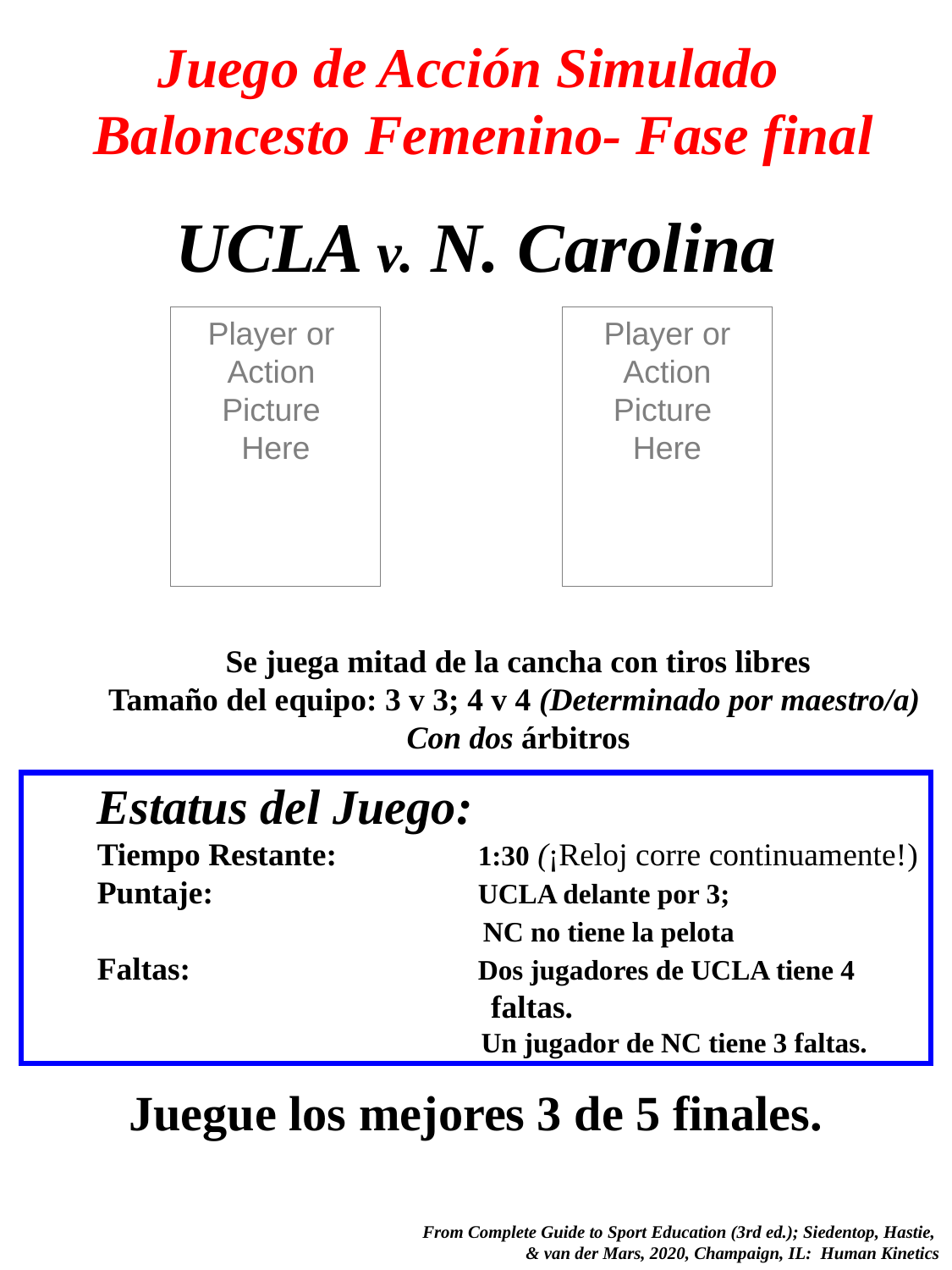

# Juego de Acción Simulado Baloncesto Femenino- Fase final
UCLA v. N. Carolina

Player or
Action
Picture
Here

Player or Action
Picture
Here

Se juega mitad de la cancha con tiros libres
Tamaño del equipo: 3 v 3; 4 v 4 (Determinado por maestro/a)
Con dos árbitros

Estatus del Juego:
Tiempo Restante: 		1:30 (¡Reloj corre continuamente!)
Puntaje:  		UCLA delante por 3;
                                                NC no tiene la pelota
Faltas: 			Dos jugadores de UCLA tiene 4
                                                 faltas.
                                                       Un jugador de NC tiene 3 faltas.

Juegue los mejores 3 de 5 finales.
 From Complete Guide to Sport Education (3rd ed.); Siedentop, Hastie,
& van der Mars, 2020, Champaign, IL:  Human Kinetics